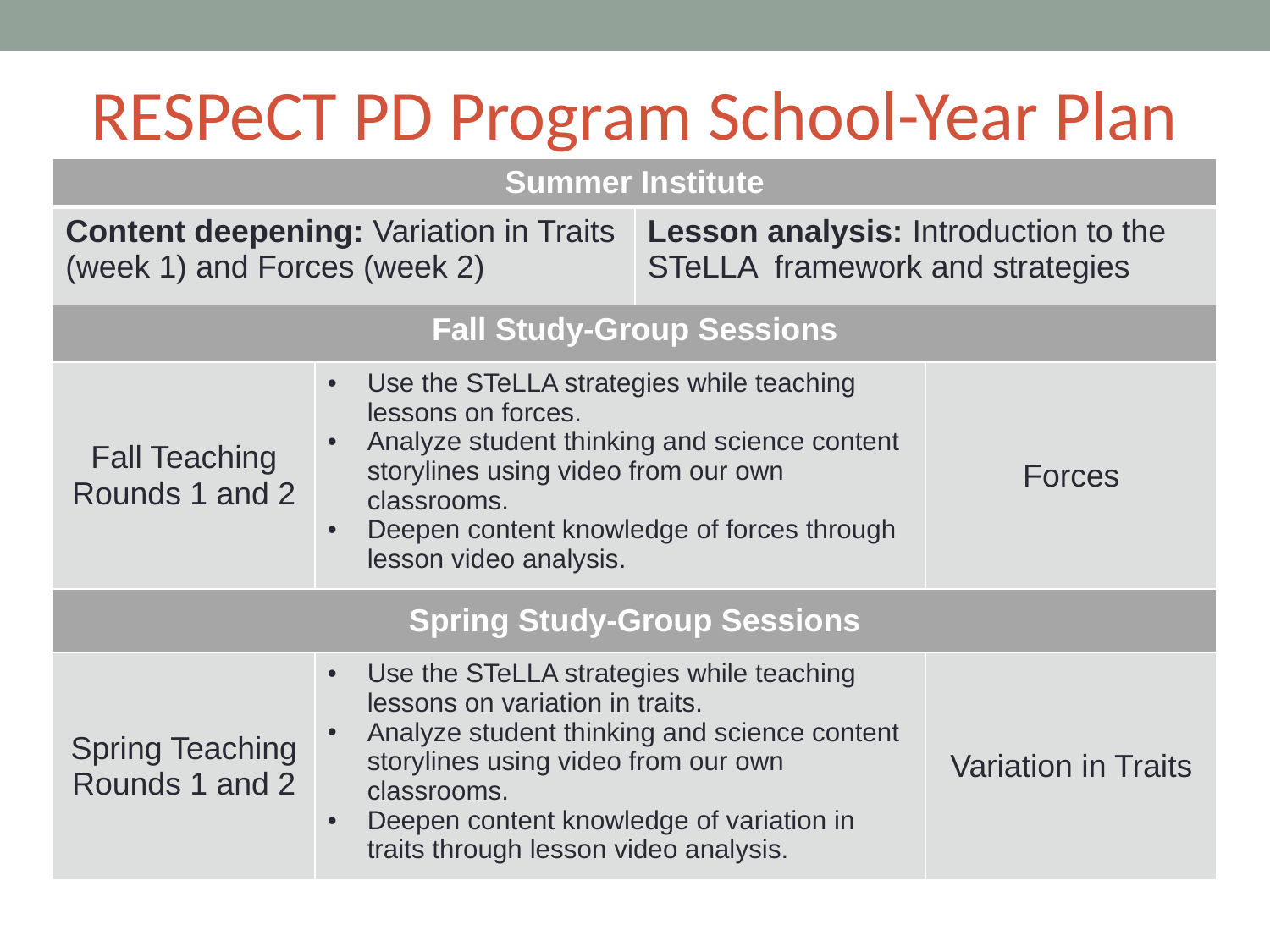

RESPeCT PD Program School-Year Plan
| Summer Institute |  |  |  |
| --- | --- | --- | --- |
| Content deepening: Variation in Traits (week 1) and Forces (week 2) |  | Lesson analysis: Introduction to the STeLLA framework and strategies |  |
| Fall Study-Group Sessions |  |  |  |
| Fall Teaching Rounds 1 and 2 | Use the STeLLA strategies while teaching lessons on forces. Analyze student thinking and science content storylines using video from our own classrooms. Deepen content knowledge of forces through lesson video analysis. |  | Forces |
| Spring Study-Group Sessions |  |  |  |
| Spring Teaching Rounds 1 and 2 | Use the STeLLA strategies while teaching lessons on variation in traits. Analyze student thinking and science content storylines using video from our own classrooms. Deepen content knowledge of variation in traits through lesson video analysis. |  | Variation in Traits |